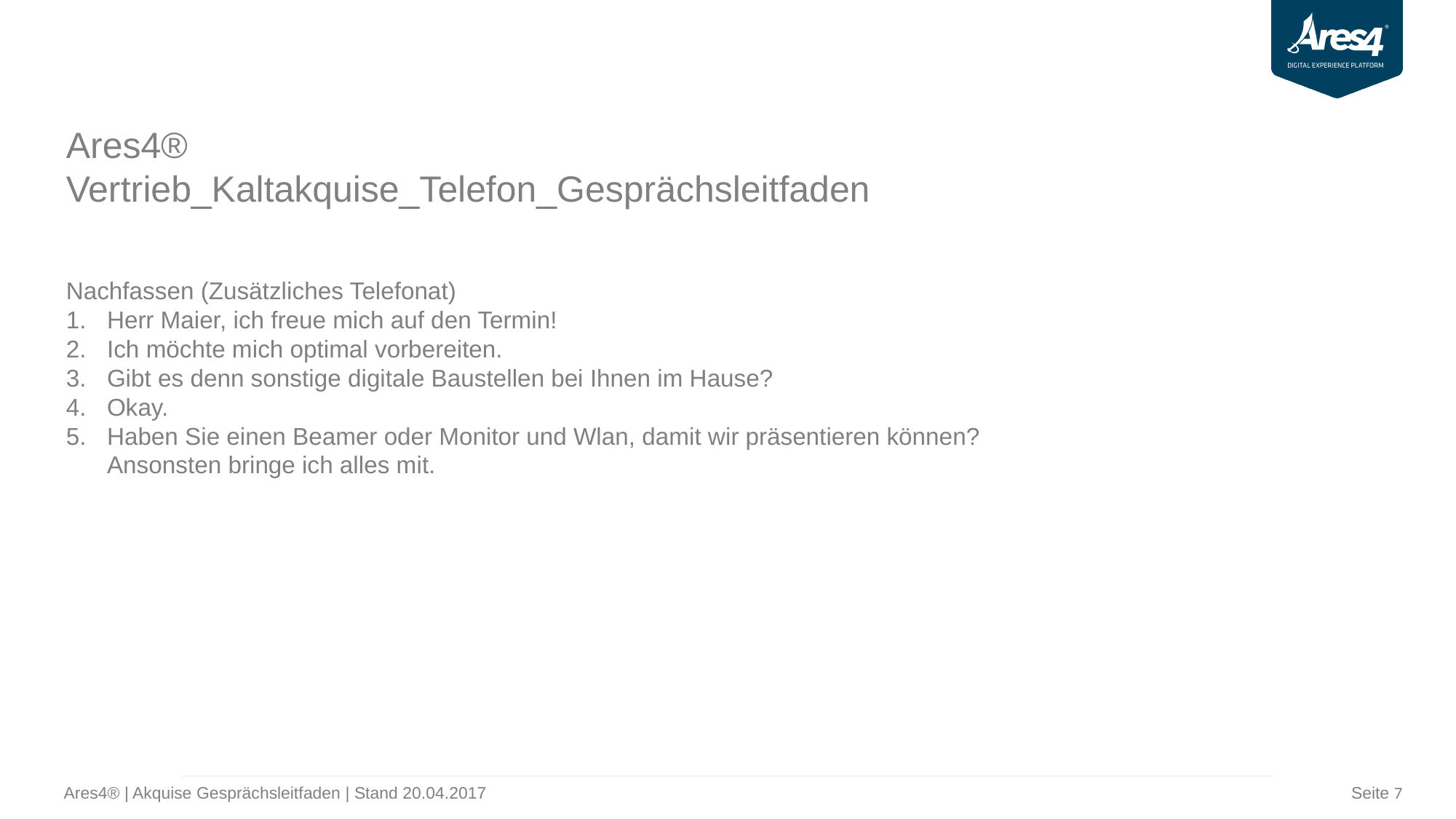

Ares4®
Vertrieb_Kaltakquise_Telefon_Gesprächsleitfaden
Nachfassen (Zusätzliches Telefonat)
Herr Maier, ich freue mich auf den Termin!
Ich möchte mich optimal vorbereiten.
Gibt es denn sonstige digitale Baustellen bei Ihnen im Hause?
Okay.
Haben Sie einen Beamer oder Monitor und Wlan, damit wir präsentieren können? Ansonsten bringe ich alles mit.